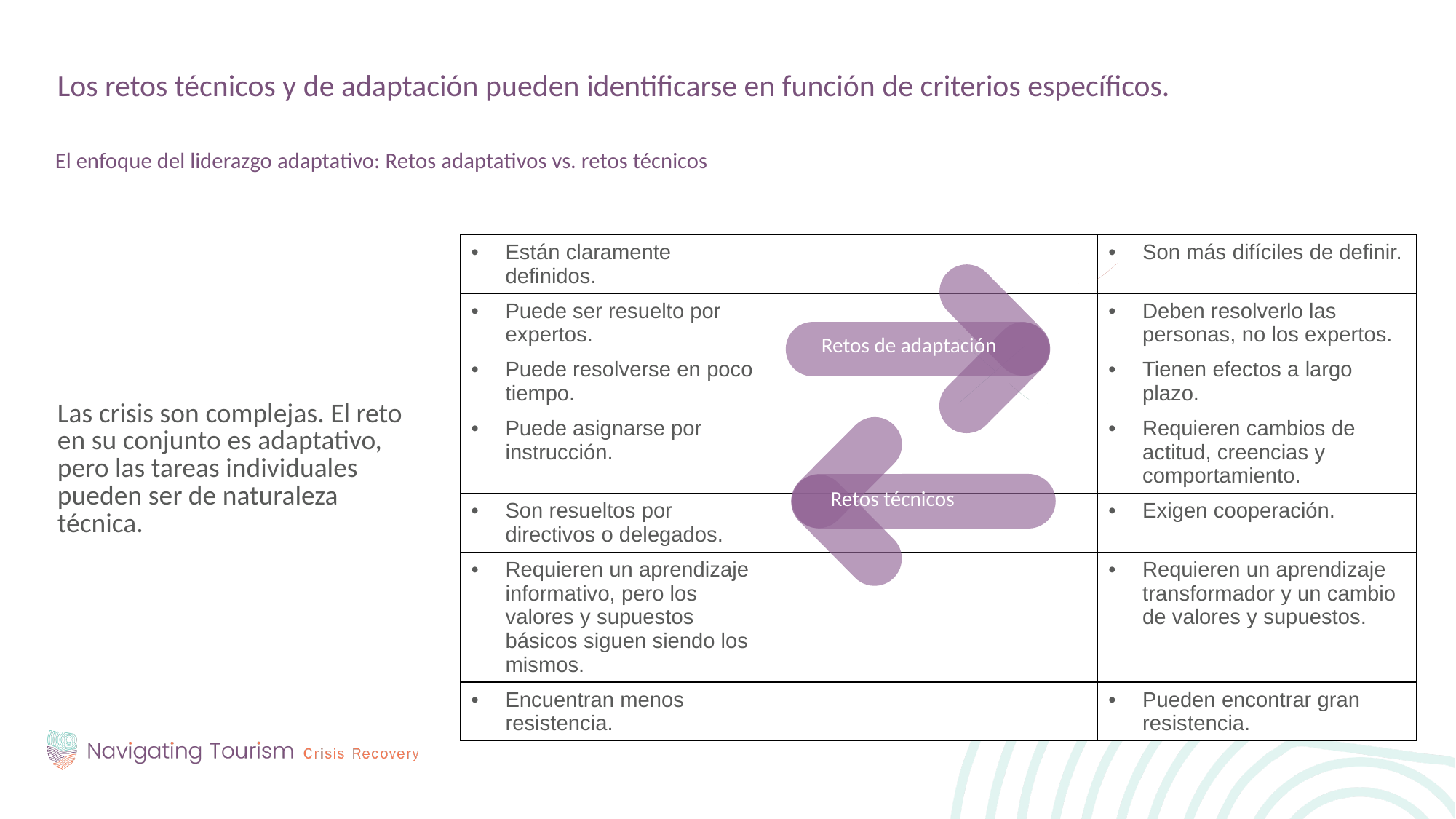

Los retos técnicos y de adaptación pueden identificarse en función de criterios específicos.
El enfoque del liderazgo adaptativo: Retos adaptativos vs. retos técnicos

Las crisis son complejas. El reto en su conjunto es adaptativo, pero las tareas individuales pueden ser de naturaleza técnica.
| Están claramente definidos. |  | Son más difíciles de definir. |
| --- | --- | --- |
| Puede ser resuelto por expertos. |  | Deben resolverlo las personas, no los expertos. |
| Puede resolverse en poco tiempo. |  | Tienen efectos a largo plazo. |
| Puede asignarse por instrucción. |  | Requieren cambios de actitud, creencias y comportamiento. |
| Son resueltos por directivos o delegados. |  | Exigen cooperación. |
| Requieren un aprendizaje informativo, pero los valores y supuestos básicos siguen siendo los mismos. |  | Requieren un aprendizaje transformador y un cambio de valores y supuestos. |
| Encuentran menos resistencia. |  | Pueden encontrar gran resistencia. |
Retos de adaptación

Retos técnicos